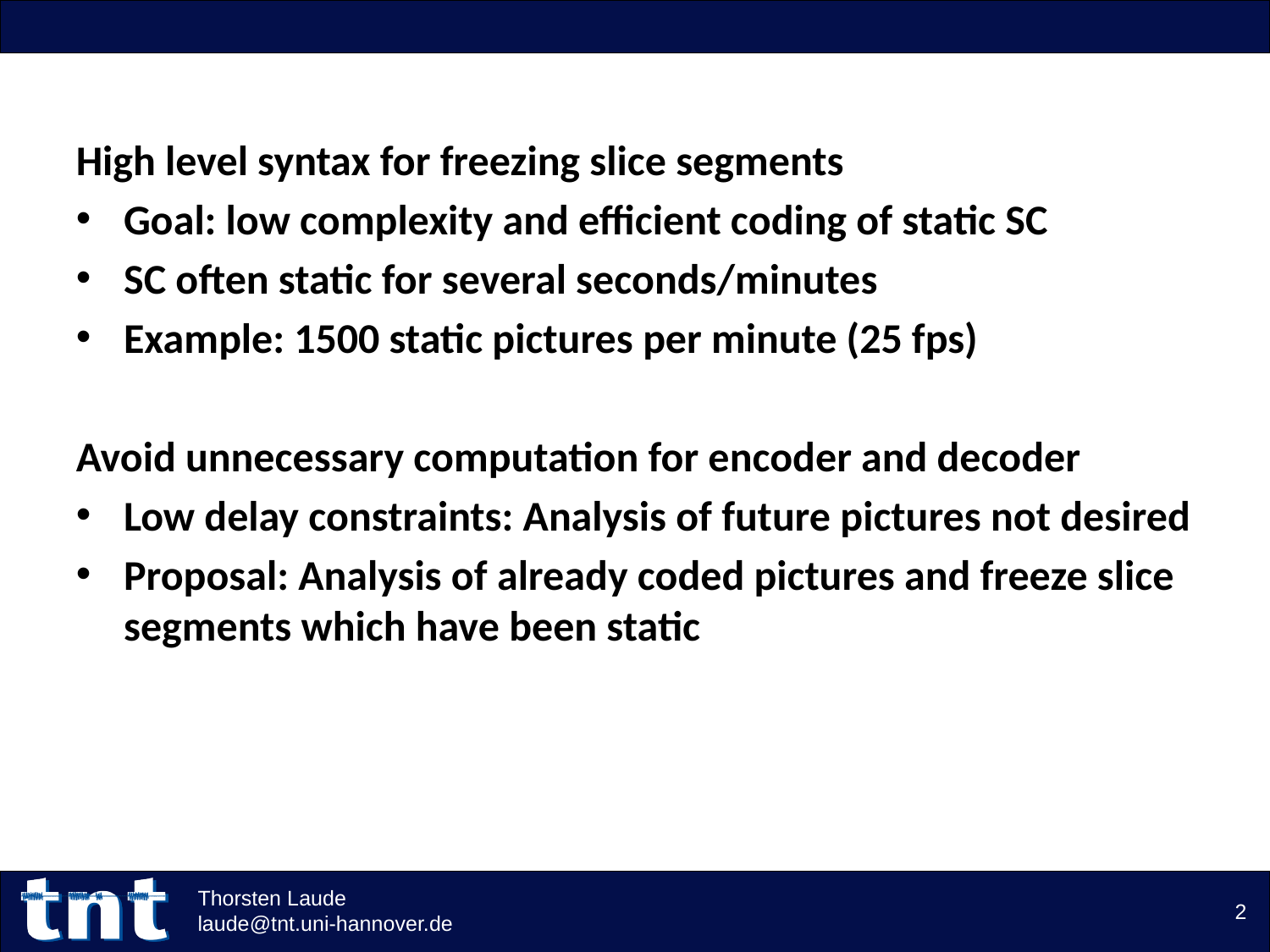

#
High level syntax for freezing slice segments
Goal: low complexity and efficient coding of static SC
SC often static for several seconds/minutes
Example: 1500 static pictures per minute (25 fps)

Avoid unnecessary computation for encoder and decoder
Low delay constraints: Analysis of future pictures not desired
Proposal: Analysis of already coded pictures and freeze slice segments which have been static
Thorsten Laude
laude@tnt.uni-hannover.de
2